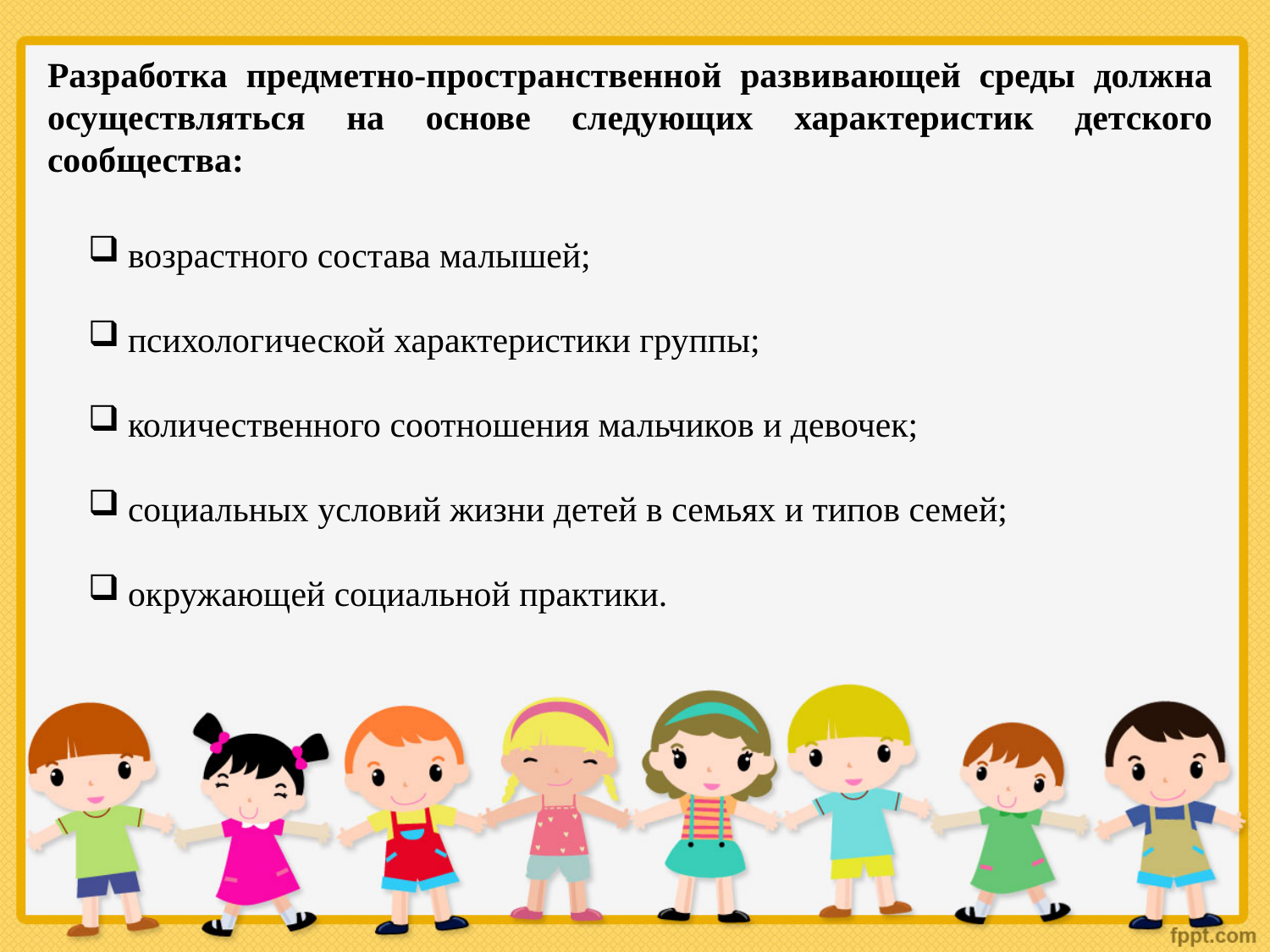

Разработка предметно-пространственной развивающей среды должна осуществляться на основе следующих характеристик детского сообщества:
возрастного состава малышей;

психологической характеристики группы;

количественного соотношения мальчиков и девочек;

социальных условий жизни детей в семьях и типов семей;

окружающей социальной практики.